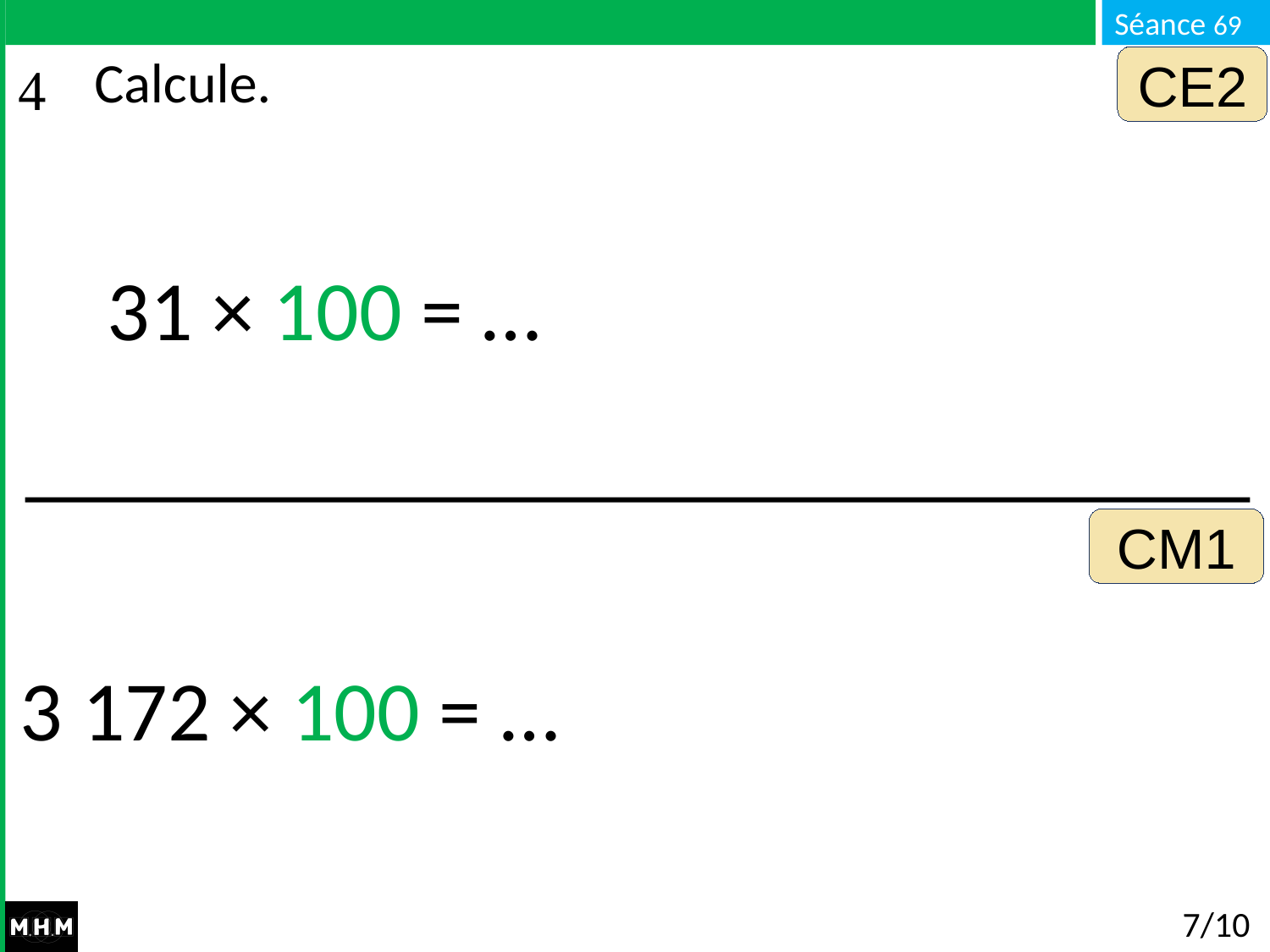

CE2
# Calcule.
31 × 100 = …

CM1
3 172 × 100 = …
7/10